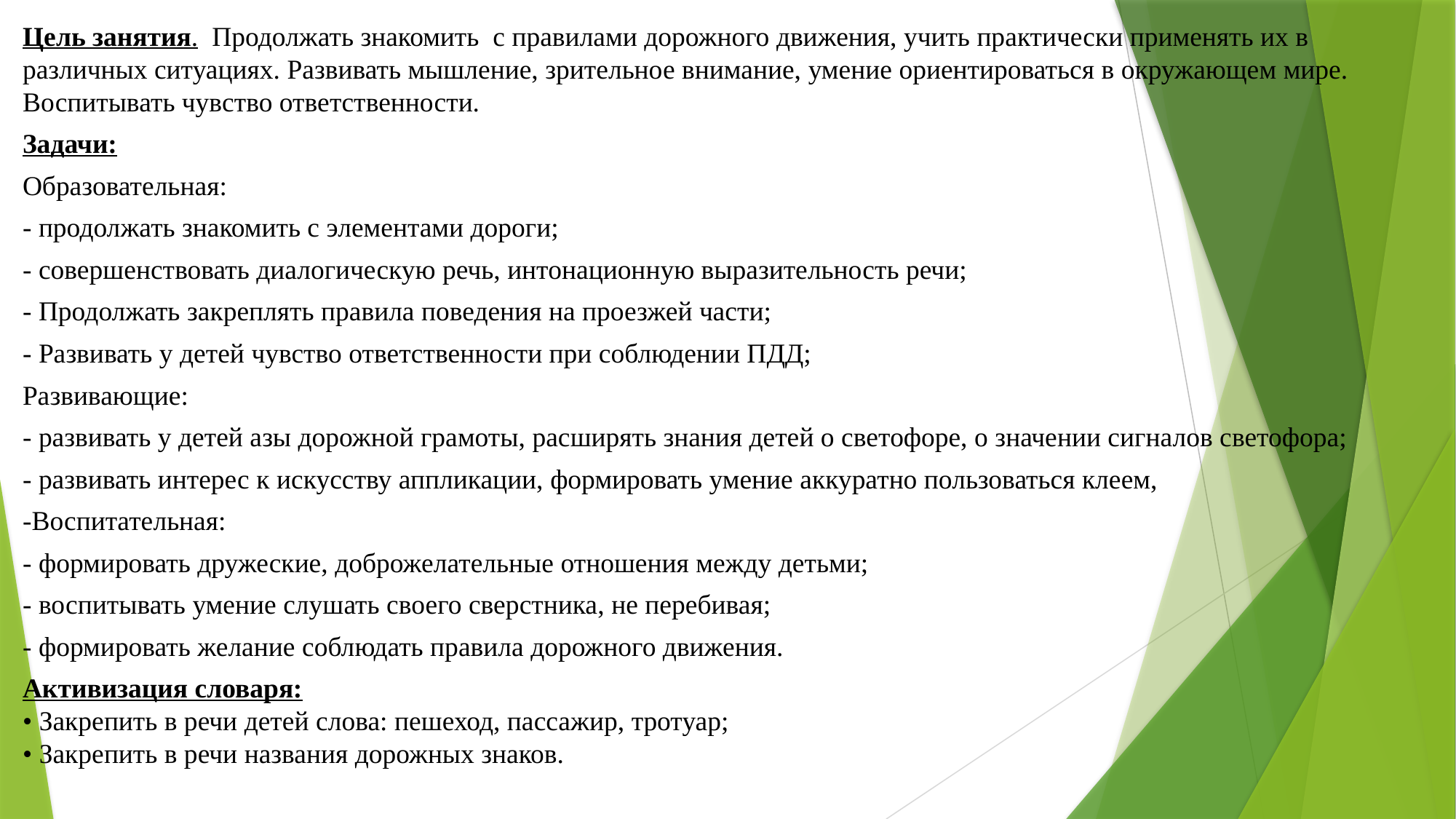

Цель занятия.  Продолжать знакомить  с правилами дорожного движения, учить практически применять их в различных ситуациях. Развивать мышление, зрительное внимание, умение ориентироваться в окружающем мире. Воспитывать чувство ответственности.
Задачи:
Образовательная:
- продолжать знакомить с элементами дороги;
- совершенствовать диалогическую речь, интонационную выразительность речи;
- Продолжать закреплять правила поведения на проезжей части;
- Развивать у детей чувство ответственности при соблюдении ПДД;
Развивающие:
- развивать у детей азы дорожной грамоты, расширять знания детей о светофоре, о значении сигналов светофора;
- развивать интерес к искусству аппликации, формировать умение аккуратно пользоваться клеем,
-Воспитательная:
- формировать дружеские, доброжелательные отношения между детьми;
- воспитывать умение слушать своего сверстника, не перебивая;
- формировать желание соблюдать правила дорожного движения.
Активизация словаря:
• Закрепить в речи детей слова: пешеход, пассажир, тротуар;
• Закрепить в речи названия дорожных знаков.
#